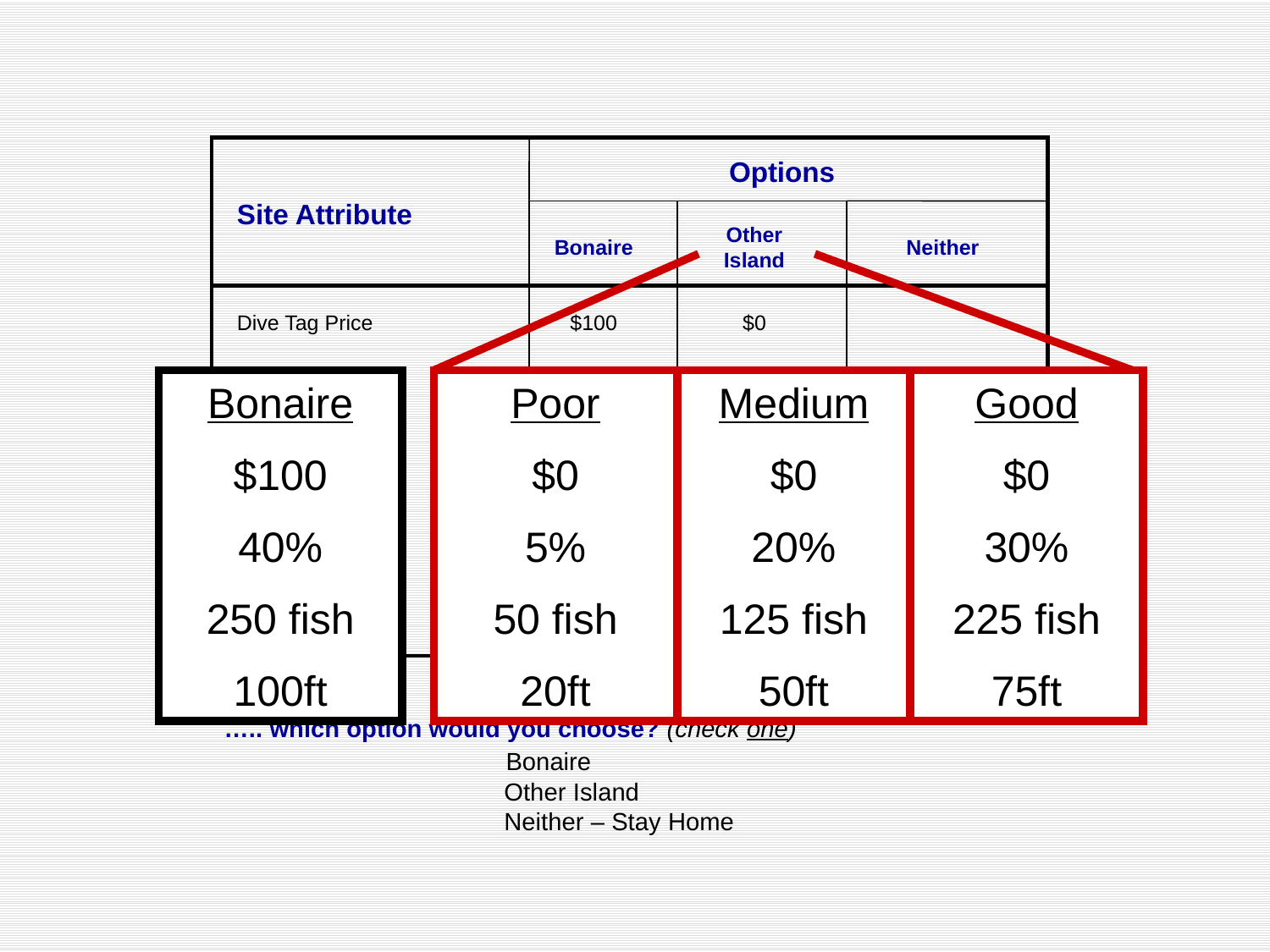

Site Attribute

Options

Bonaire

Other Island

Neither

Dive Tag Price

$100

$0

Stay Home -

Would Not Choose Either of These Two

Coral Cover

40%

5%

Species Diversity

250 fish
60 corals

50 fish
10 corals

Visibility

100 ft

20ft

Poor
$0
5%
50 fish
20ft
Medium
$0
20%
125 fish
50ft
Good
$0
30%
225 fish
75ft

Bonaire
$100
40%
250 fish
100ft

….. which option would you choose? (check one)
		  Bonaire
		  Other Island
		  Neither – Stay Home